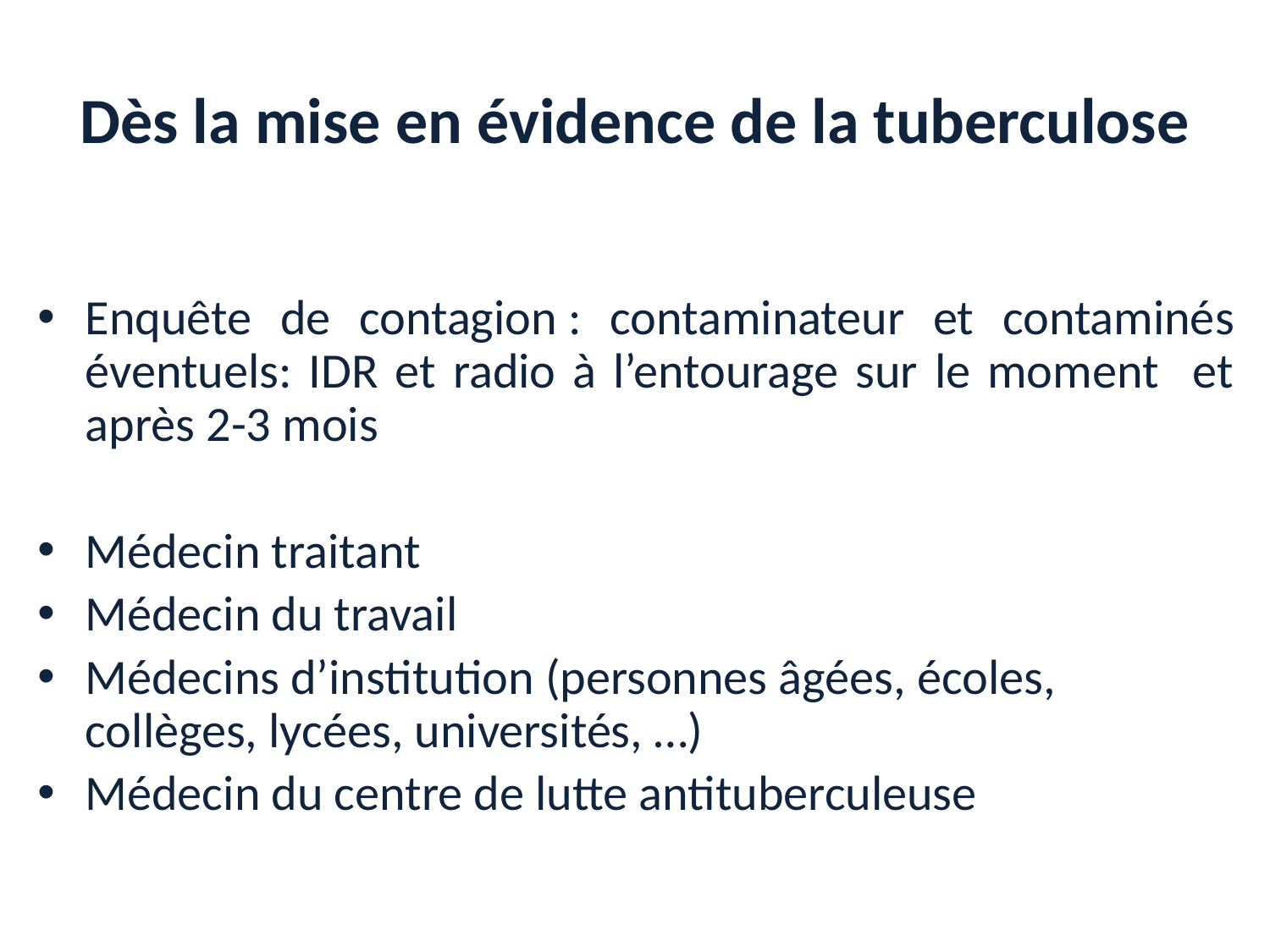

# Dès la mise en évidence de la tuberculose
Enquête de contagion : contaminateur et contaminés éventuels: IDR et radio à l’entourage sur le moment  et après 2-3 mois

Médecin traitant
Médecin du travail
Médecins d’institution (personnes âgées, écoles, collèges, lycées, universités, …)
Médecin du centre de lutte antituberculeuse